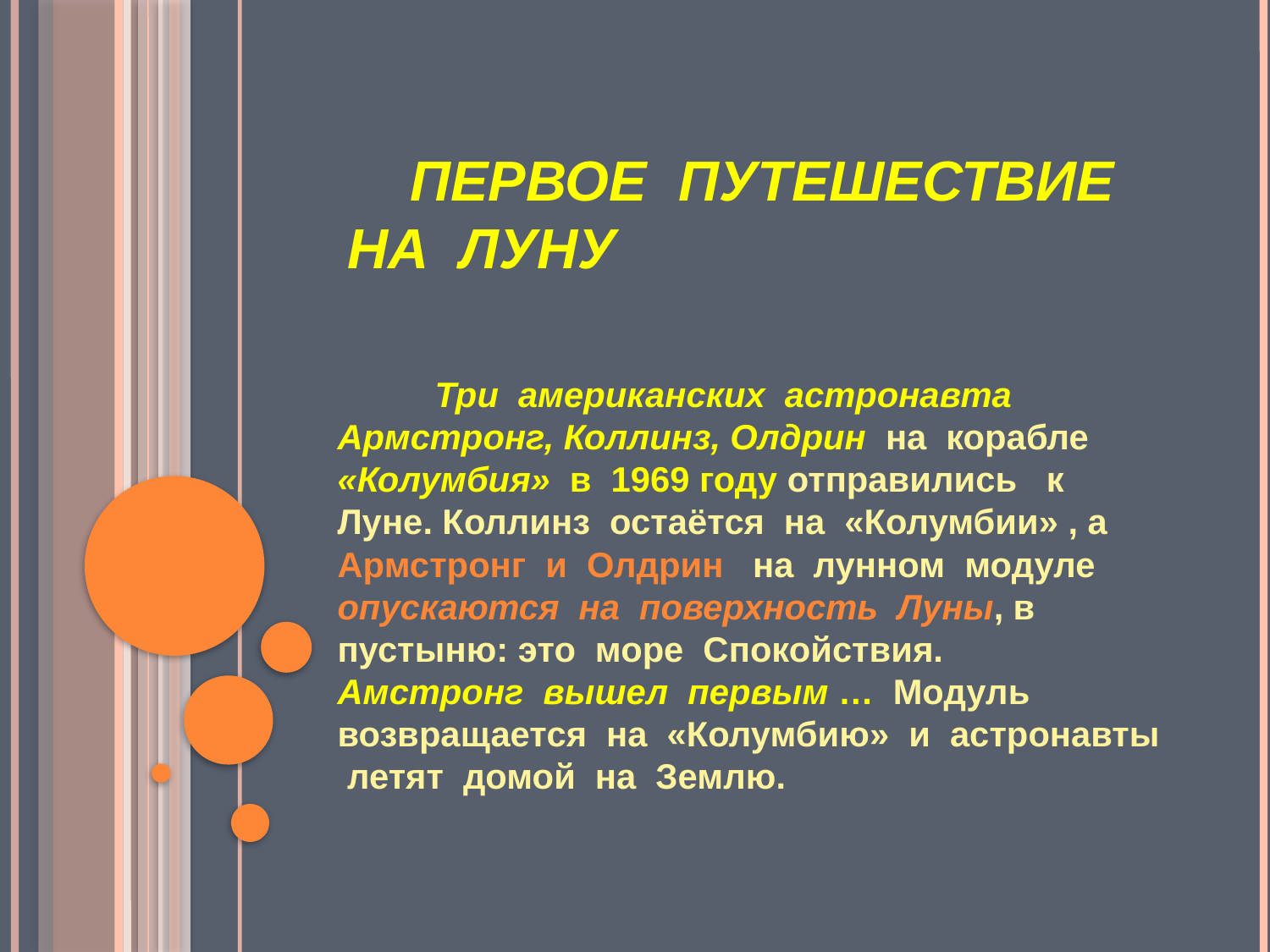

# Первое  путешествие  на  луну
          Три  американских  астронавта  Армстронг, Коллинз, Олдрин  на  корабле  «Колумбия»  в  1969 году отправились   к  Луне. Коллинз  остаётся  на  «Колумбии» , а  Армстронг  и  Олдрин   на  лунном  модуле  опускаются  на  поверхность  Луны, в  пустыню: это  море  Спокойствия.    Амстронг  вышел  первым …  Модуль  возвращается  на  «Колумбию»  и  астронавты  летят  домой  на  Землю.